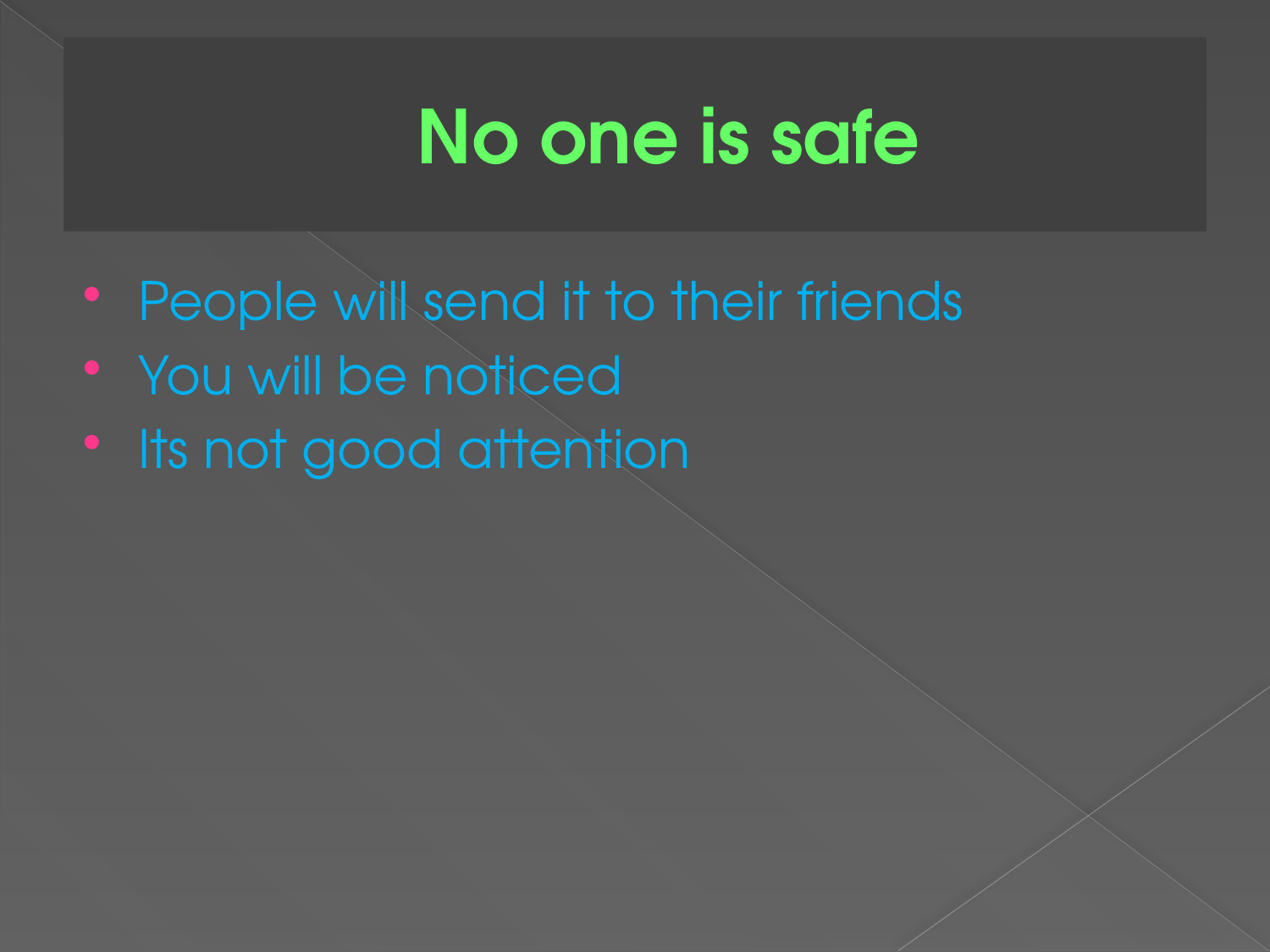

# No one is safe
People will send it to their friends
You will be noticed
Its not good attention